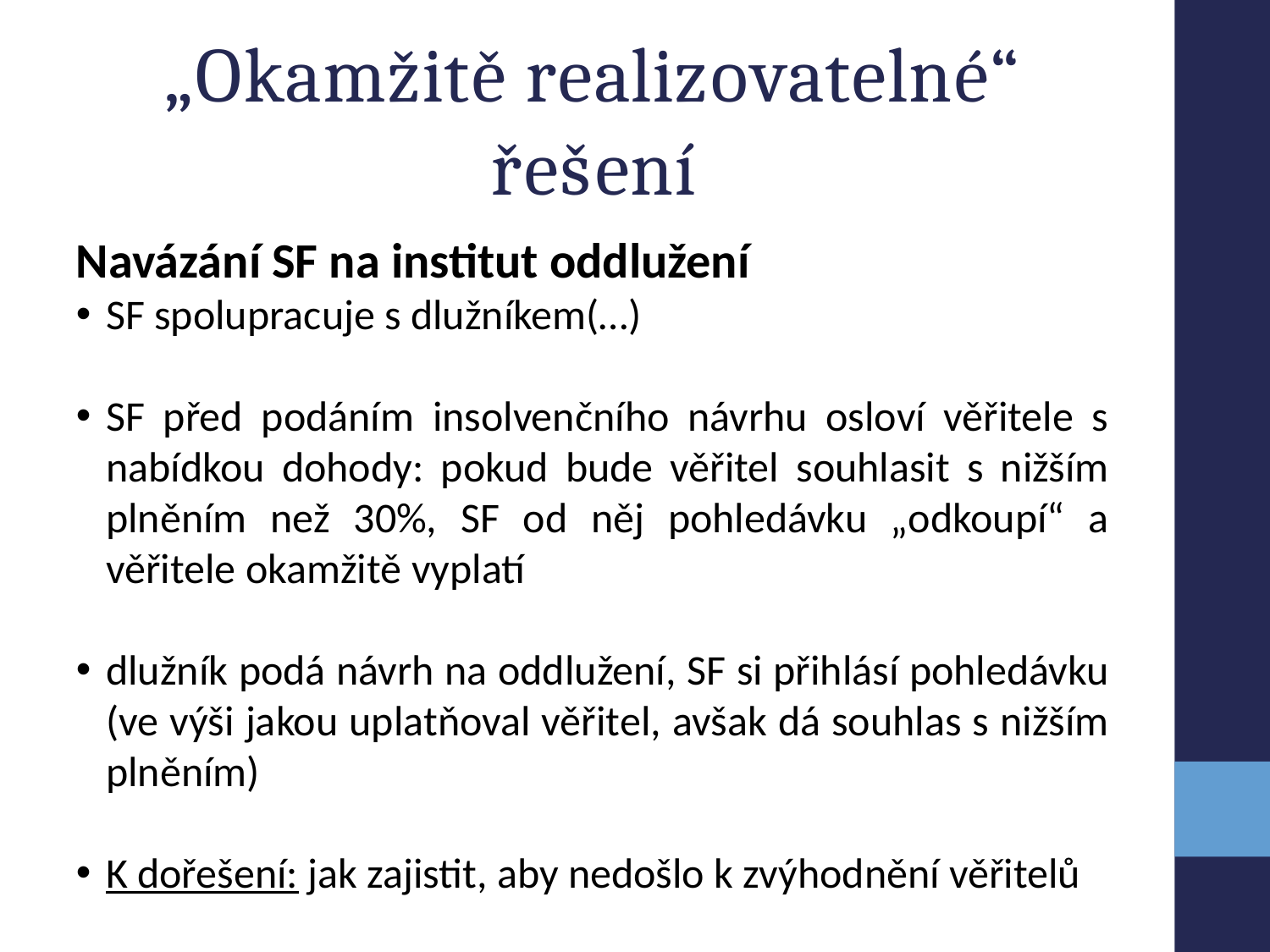

„Okamžitě realizovatelné“ řešení
Navázání SF na institut oddlužení
SF spolupracuje s dlužníkem(…)

SF před podáním insolvenčního návrhu osloví věřitele s nabídkou dohody: pokud bude věřitel souhlasit s nižším plněním než 30%, SF od něj pohledávku „odkoupí“ a věřitele okamžitě vyplatí

dlužník podá návrh na oddlužení, SF si přihlásí pohledávku (ve výši jakou uplatňoval věřitel, avšak dá souhlas s nižším plněním)

K dořešení: jak zajistit, aby nedošlo k zvýhodnění věřitelů